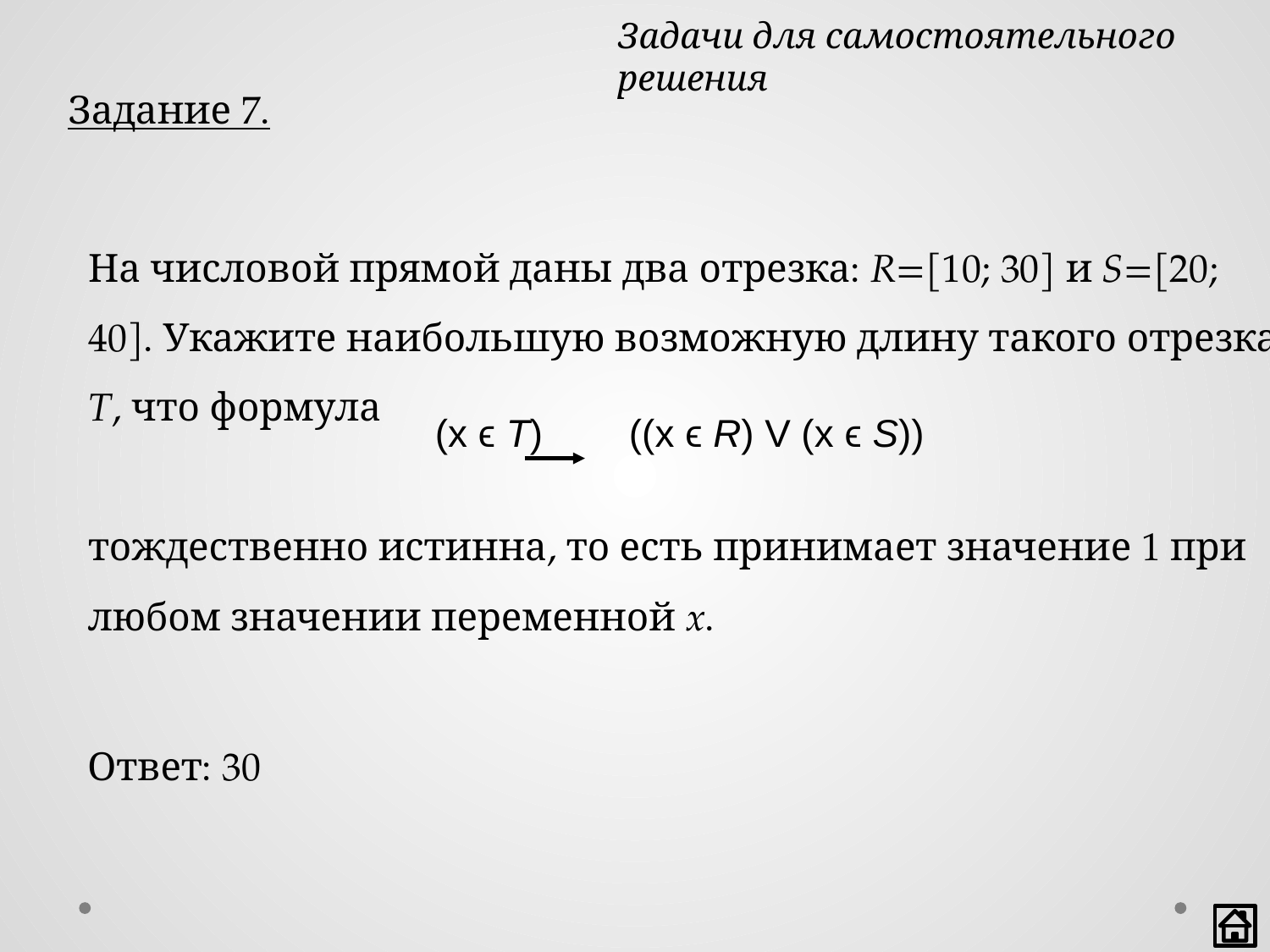

Задачи для самостоятельного решения

Задание 7.
На числовой прямой даны два отрезка: R=[10; 30] и S=[20; 40]. Укажите наибольшую возможную длину такого отрезка T, что формула

тождественно истинна, то есть принимает значение 1 при любом значении переменной x.

 (x ϵ T)        ((x ϵ R) V (x ϵ S))
Ответ: 30